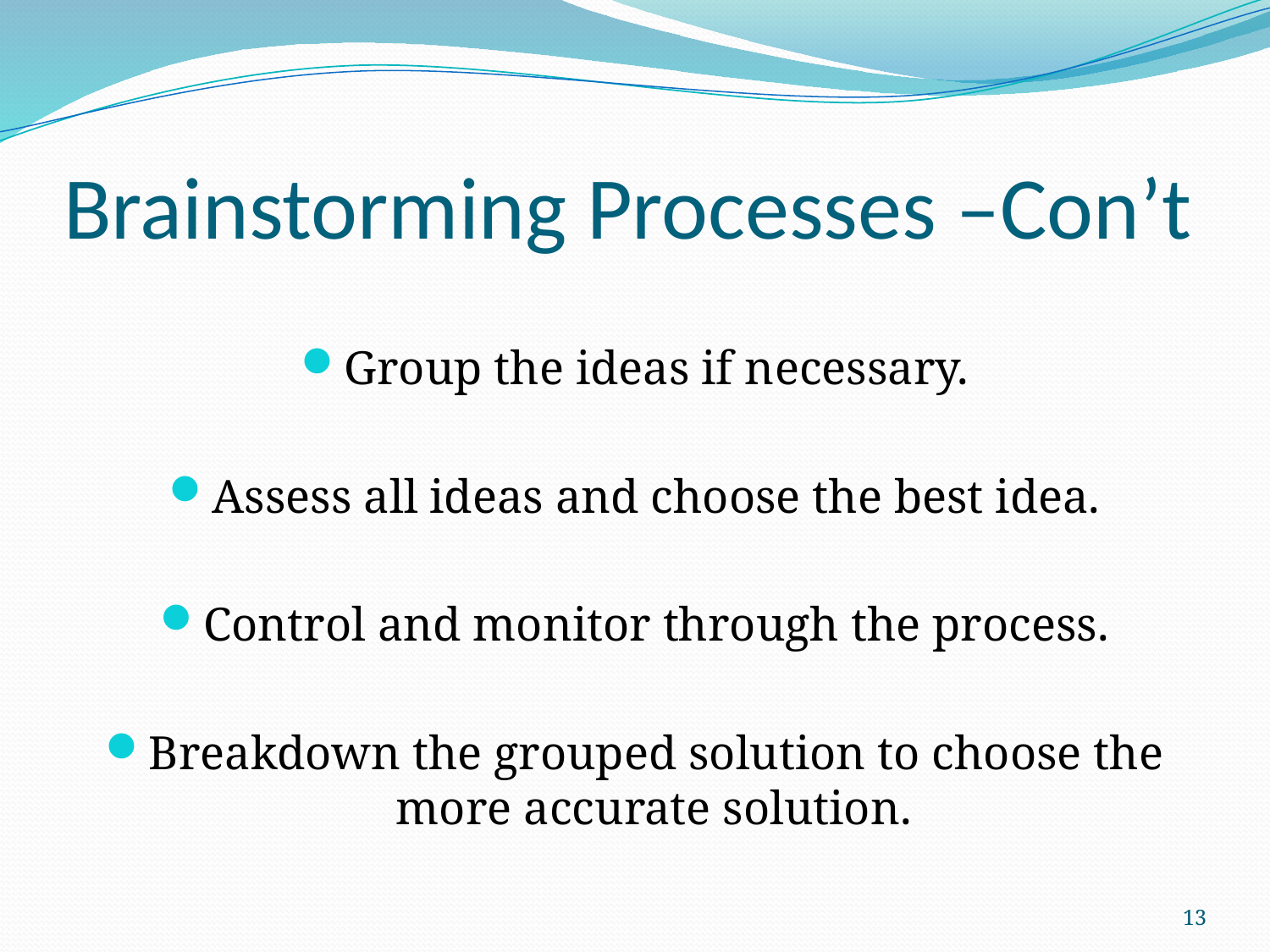

# Brainstorming Processes –Con’t

Group the ideas if necessary.

Assess all ideas and choose the best idea.

Control and monitor through the process.

Breakdown the grouped solution to choose the more accurate solution.

13